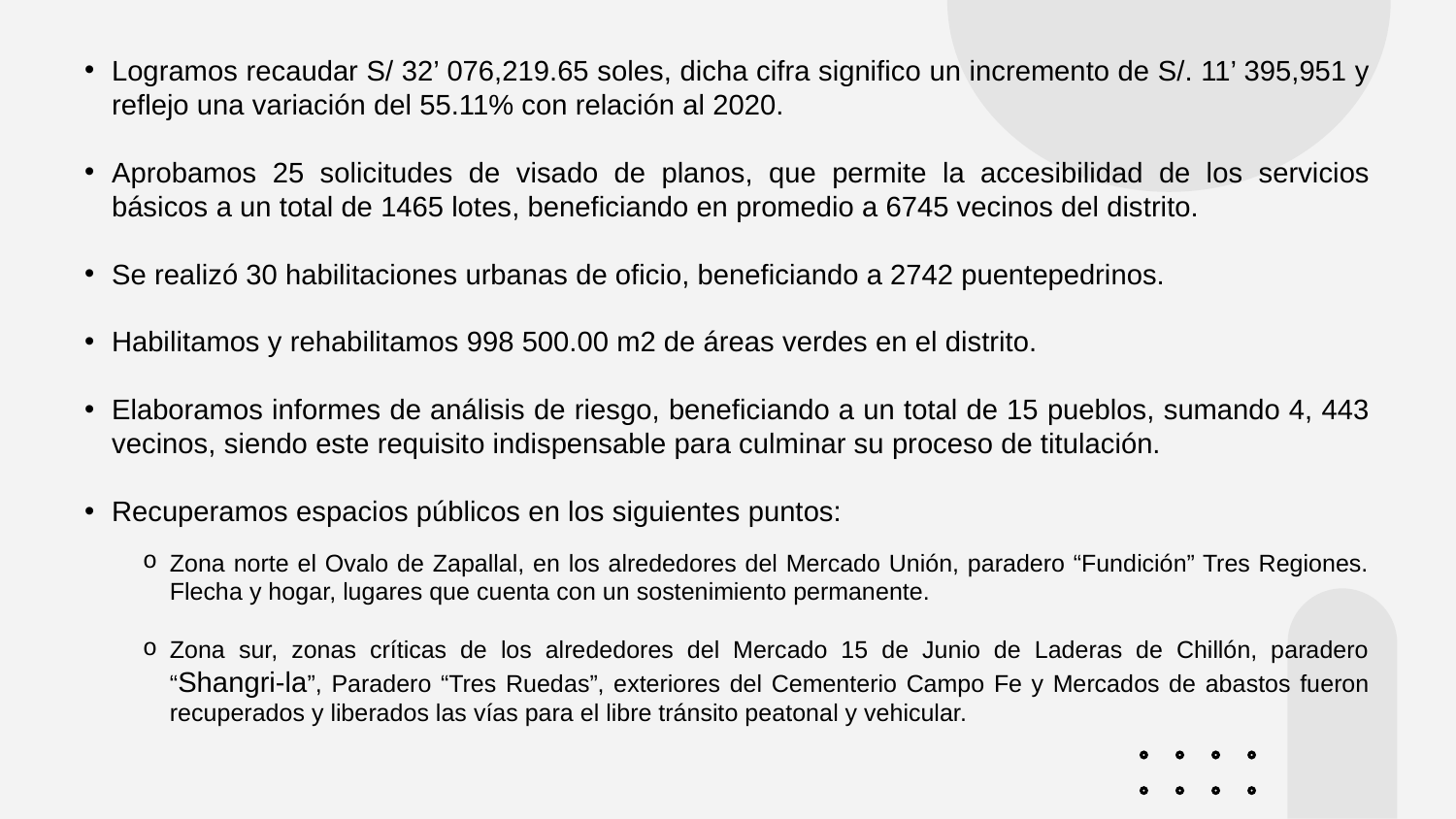

Logramos recaudar S/ 32’ 076,219.65 soles, dicha cifra significo un incremento de S/. 11’ 395,951 y reflejo una variación del 55.11% con relación al 2020.

Aprobamos 25 solicitudes de visado de planos, que permite la accesibilidad de los servicios básicos a un total de 1465 lotes, beneficiando en promedio a 6745 vecinos del distrito.

Se realizó 30 habilitaciones urbanas de oficio, beneficiando a 2742 puentepedrinos.

Habilitamos y rehabilitamos 998 500.00 m2 de áreas verdes en el distrito.

Elaboramos informes de análisis de riesgo, beneficiando a un total de 15 pueblos, sumando 4, 443 vecinos, siendo este requisito indispensable para culminar su proceso de titulación.

Recuperamos espacios públicos en los siguientes puntos:

Zona norte el Ovalo de Zapallal, en los alrededores del Mercado Unión, paradero “Fundición” Tres Regiones. Flecha y hogar, lugares que cuenta con un sostenimiento permanente.

Zona sur, zonas críticas de los alrededores del Mercado 15 de Junio de Laderas de Chillón, paradero “Shangri-la”, Paradero “Tres Ruedas”, exteriores del Cementerio Campo Fe y Mercados de abastos fueron recuperados y liberados las vías para el libre tránsito peatonal y vehicular.